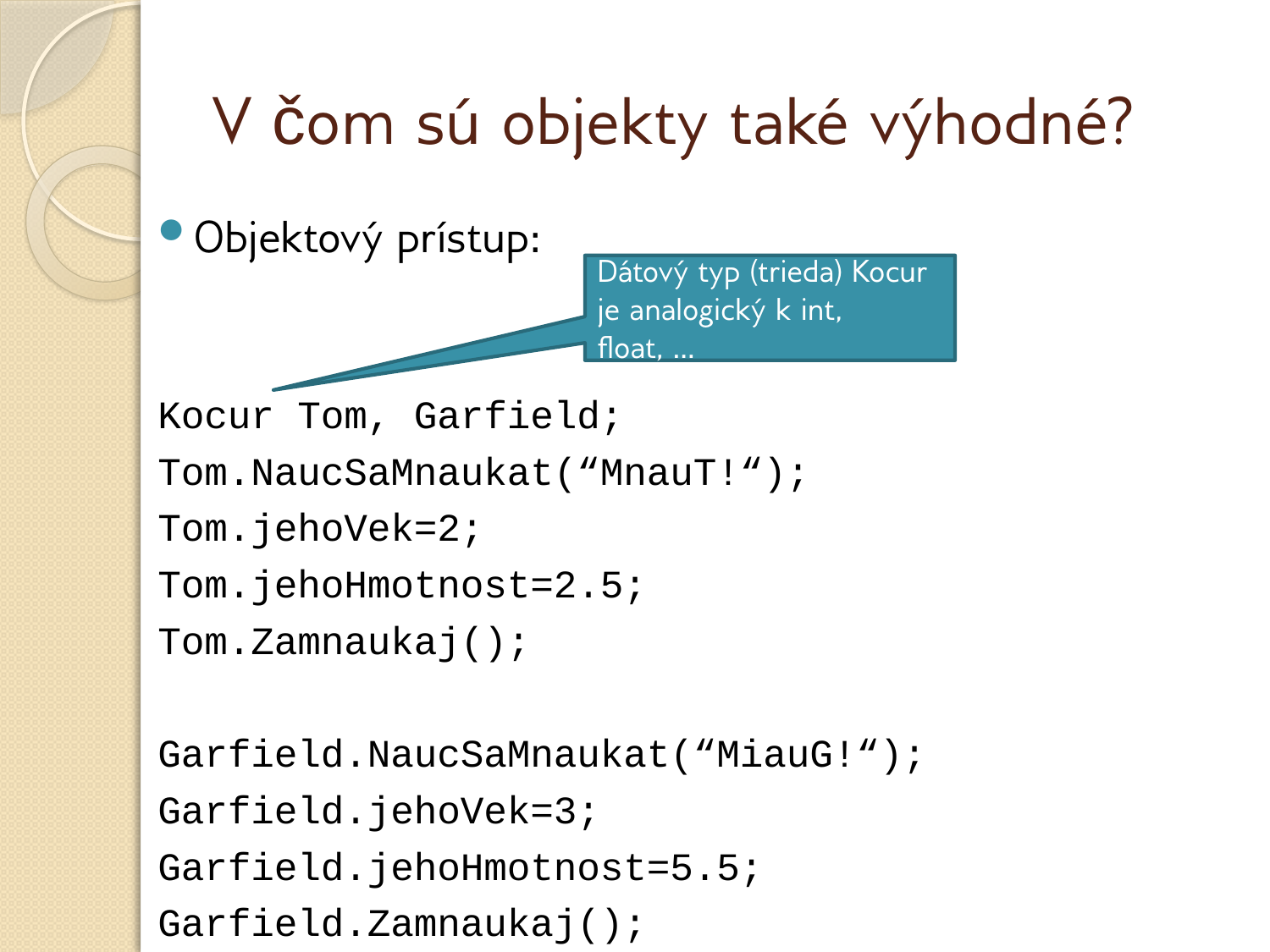

# V čom sú objekty také výhodné?
Objektový prístup:

Kocur Tom, Garfield;
Tom.NaucSaMnaukat(“MnauT!“);
Tom.jehoVek=2;
Tom.jehoHmotnost=2.5;
Tom.Zamnaukaj();

Garfield.NaucSaMnaukat(“MiauG!“);
Garfield.jehoVek=3;
Garfield.jehoHmotnost=5.5;
Garfield.Zamnaukaj();

Dátový typ (trieda) Kocur je analogický k int,  float, ...